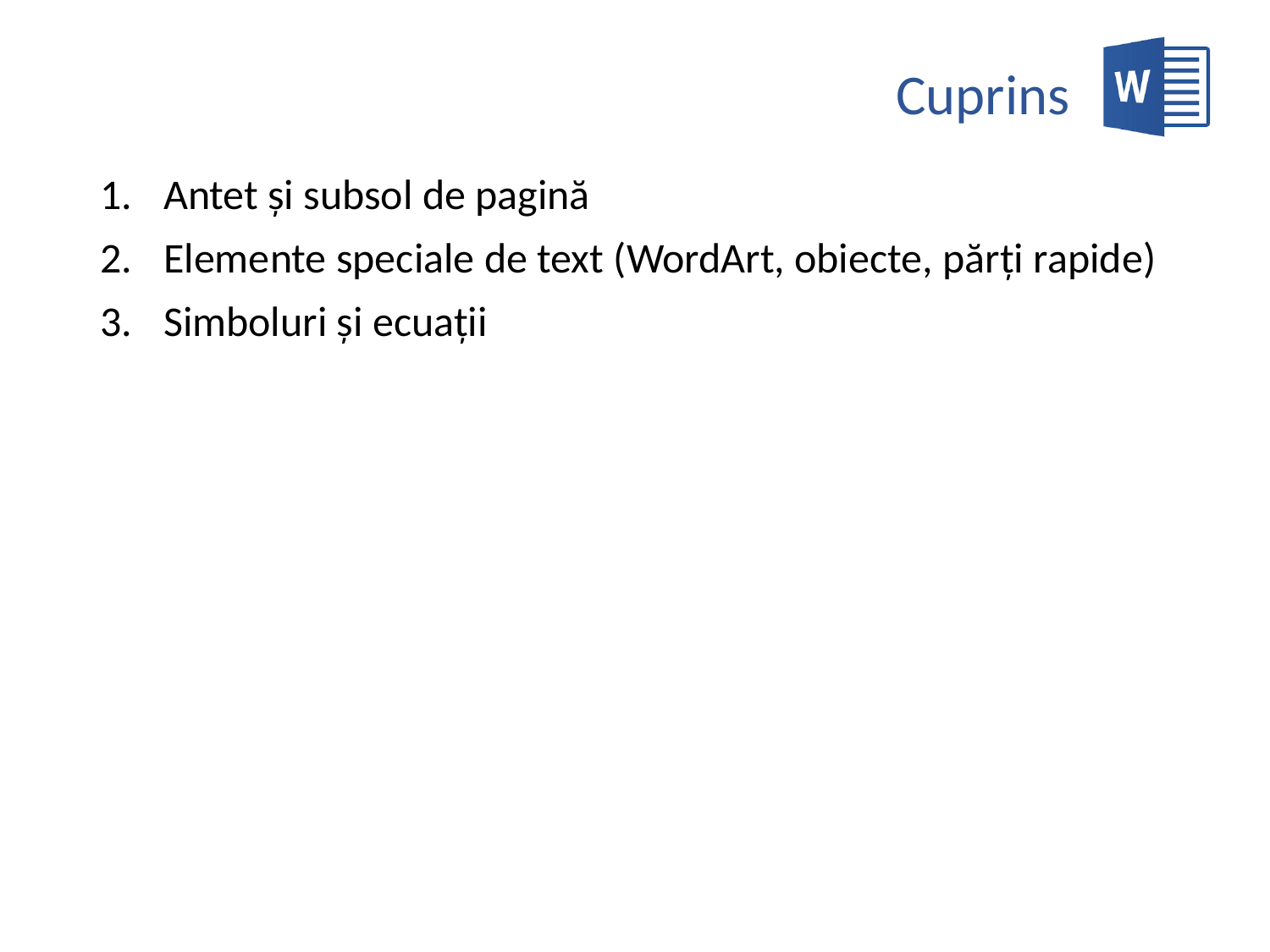

# Cuprins
Antet și subsol de pagină
Elemente speciale de text (WordArt, obiecte, părți rapide)
Simboluri și ecuații